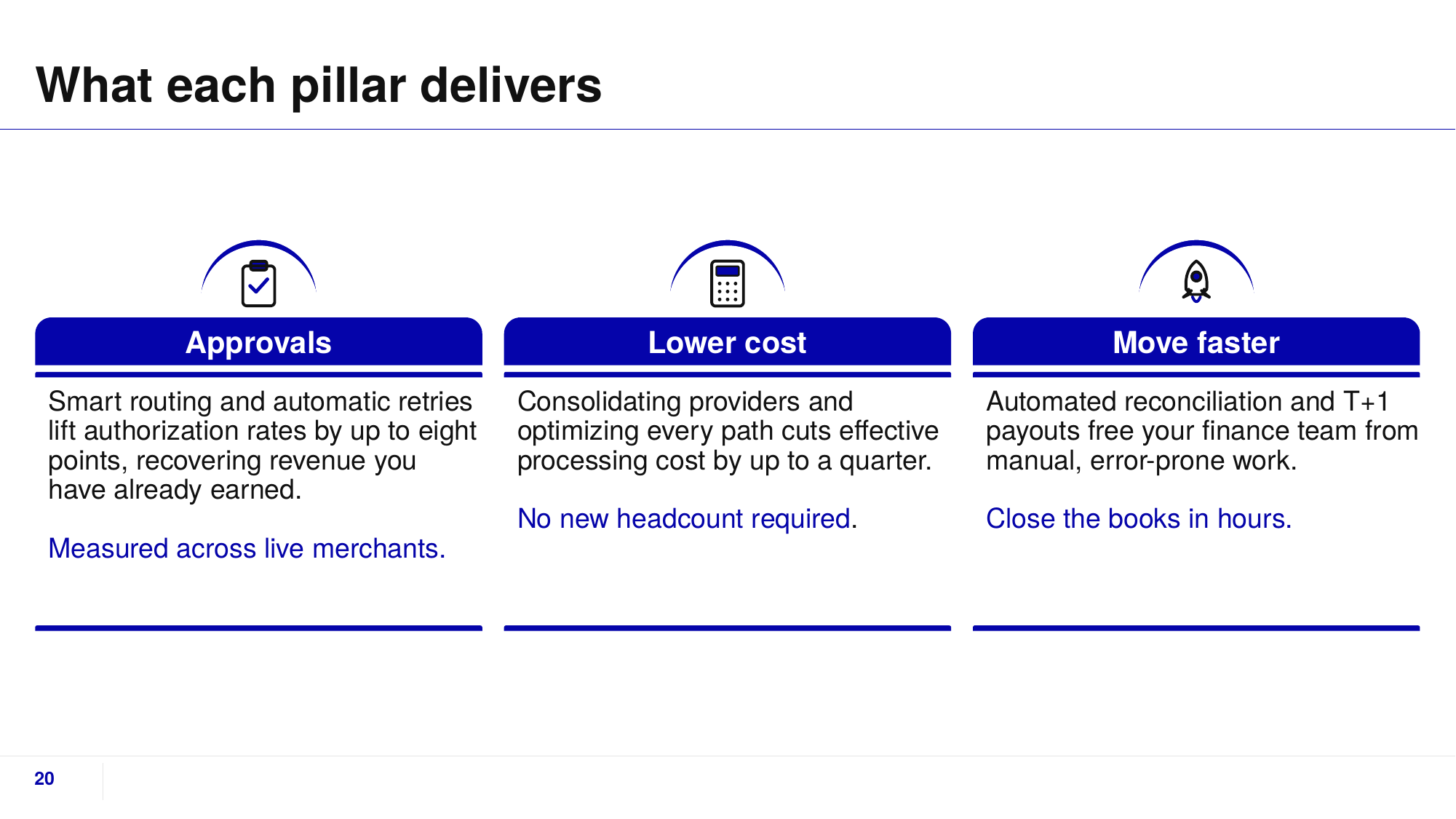

# What each pillar delivers

Approvals
Lower cost
Move faster

Smart routing and automatic retries lift authorization rates by up to eight points, recovering revenue you have already earned.
Measured across live merchants.
Consolidating providers and optimizing every path cuts effective processing cost by up to a quarter.
No new headcount required.
Automated reconciliation and T+1 payouts free your finance team from manual, error-prone work.
Close the books in hours.

20